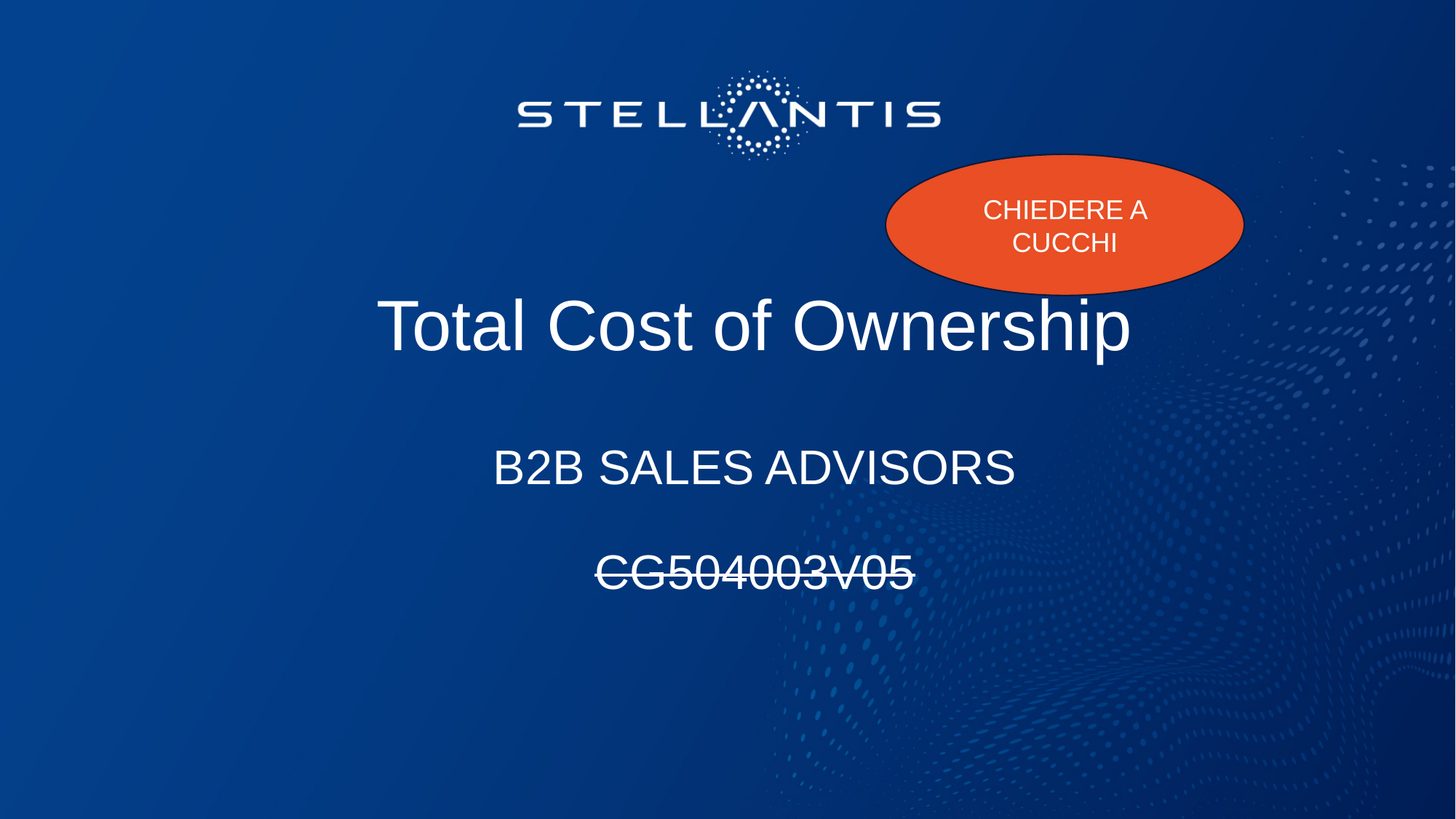

CHIEDERE A CUCCHI
# Total Cost of Ownership B2B sales advisOrs CG504003V05